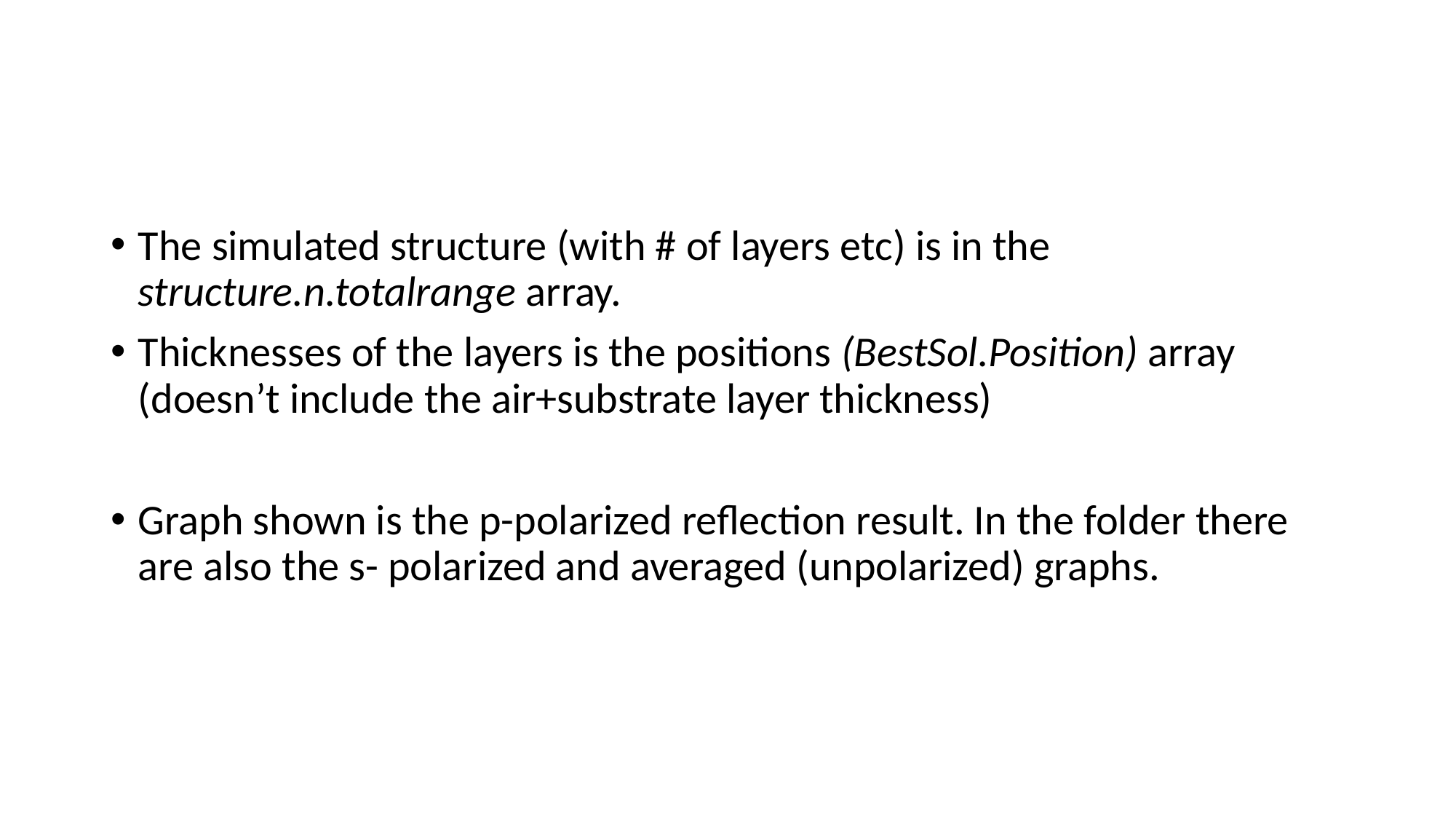

#
The simulated structure (with # of layers etc) is in the structure.n.totalrange array.
Thicknesses of the layers is the positions (BestSol.Position) array (doesn’t include the air+substrate layer thickness)

Graph shown is the p-polarized reflection result. In the folder there are also the s- polarized and averaged (unpolarized) graphs.